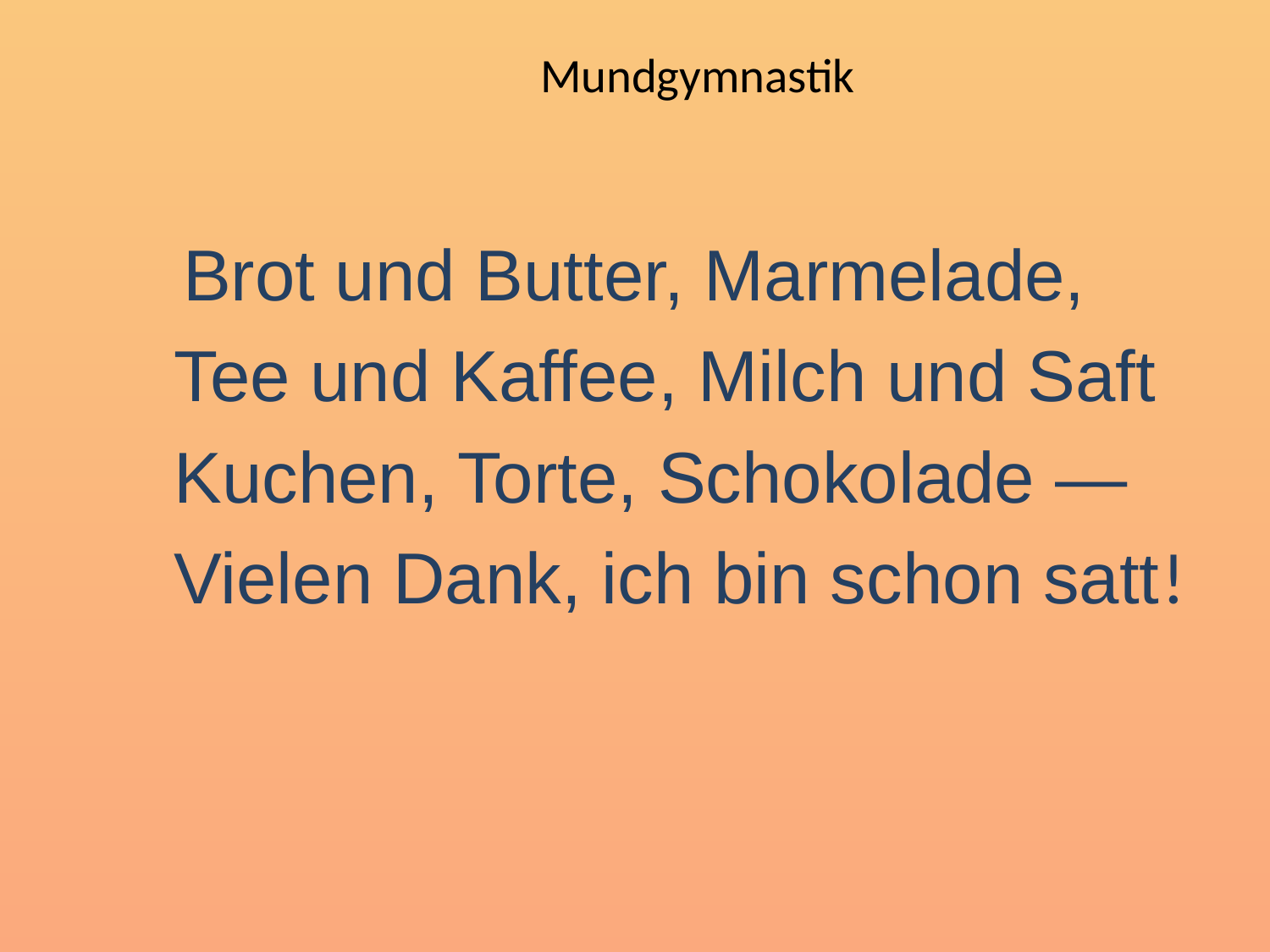

# Mundgymnastik
         Brot und Butter, Marmelade,
      Tee und Kaffee, Milch und Saft
      Kuchen, Torte, Schokolade —
      Vielen Dank, ich bin schon satt!